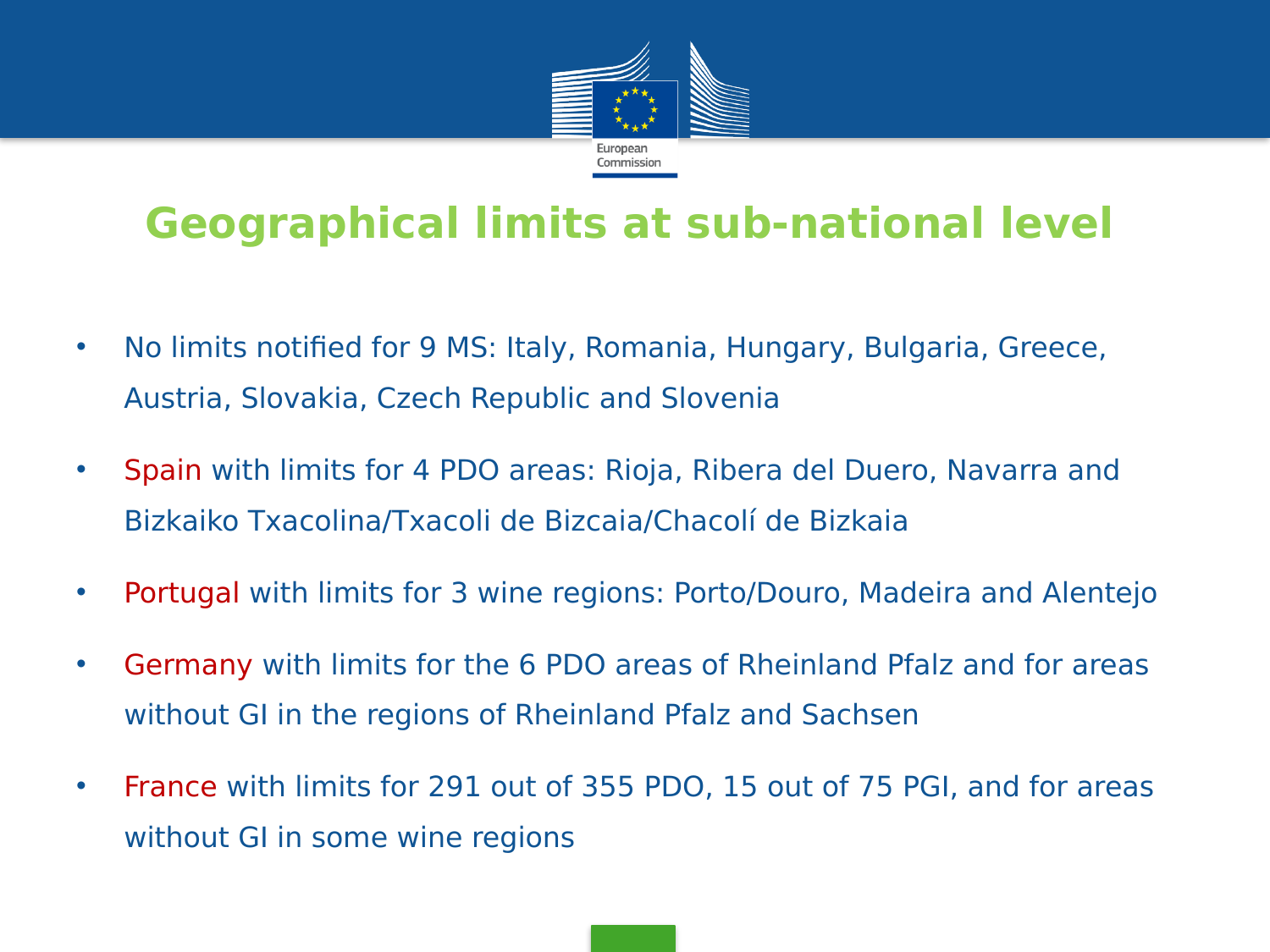

# Geographical limits at sub-national level
No limits notified for 9 MS: Italy, Romania, Hungary, Bulgaria, Greece, Austria, Slovakia, Czech Republic and Slovenia
Spain with limits for 4 PDO areas: Rioja, Ribera del Duero, Navarra and Bizkaiko Txacolina/Txacoli de Bizcaia/Chacolí de Bizkaia
Portugal with limits for 3 wine regions: Porto/Douro, Madeira and Alentejo
Germany with limits for the 6 PDO areas of Rheinland Pfalz and for areas without GI in the regions of Rheinland Pfalz and Sachsen
France with limits for 291 out of 355 PDO, 15 out of 75 PGI, and for areas without GI in some wine regions